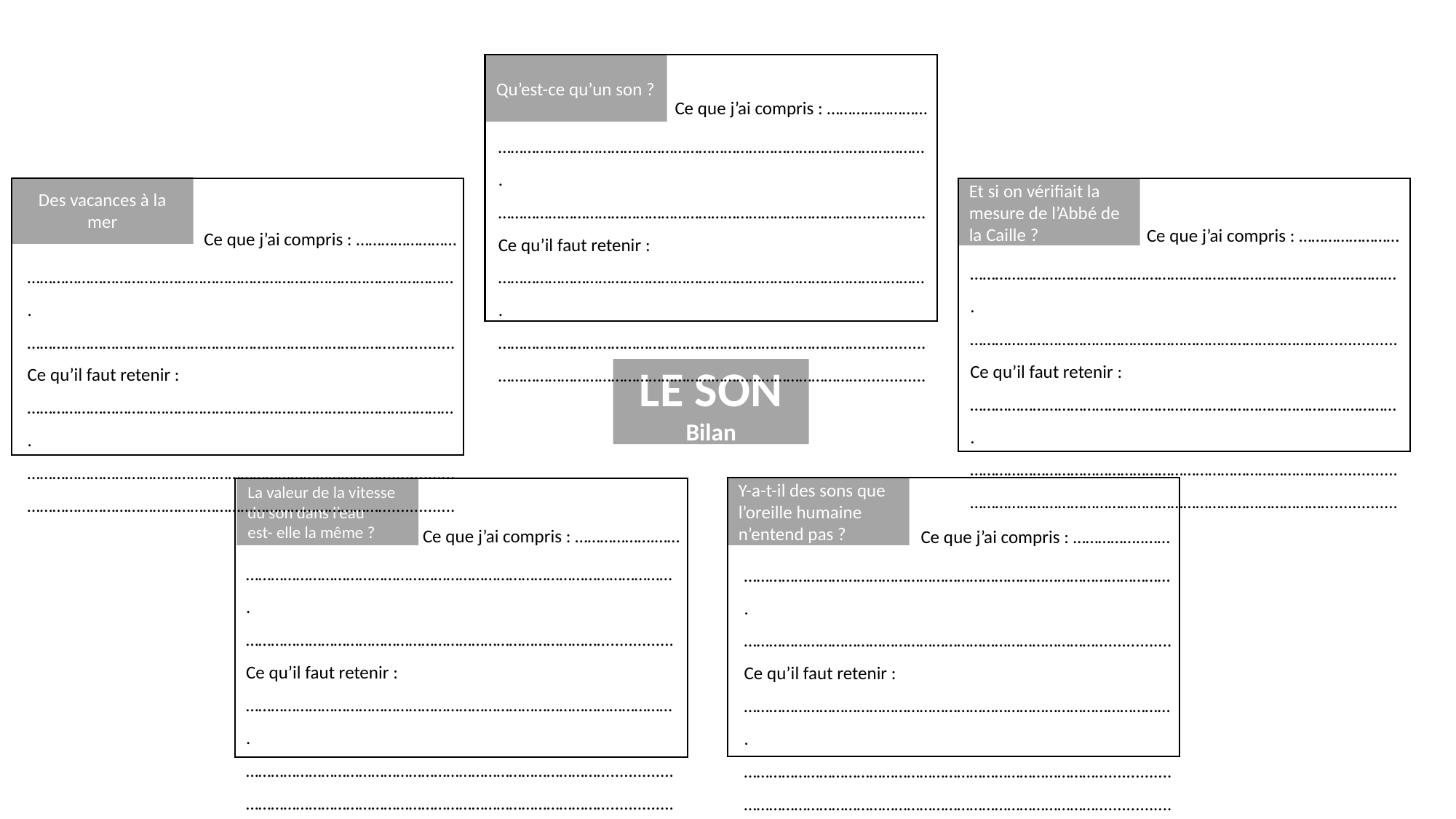

Qu’est-ce qu’un son ?
Ce que j’ai compris : ……………………
………………………………………………………………………………………….
……………………………………………………………………………..............
Ce qu’il faut retenir : ………………………………………………………………………………………….
……………………………………………………………………………..............
……………………………………………………………………………..............
Des vacances à la mer

Et si on vérifiait la mesure de l’Abbé de la Caille ?

Ce que j’ai compris : ……………………
………………………………………………………………………………………….
……………………………………………………………………………..............
Ce qu’il faut retenir : ………………………………………………………………………………………….
……………………………………………………………………………..............
……………………………………………………………………………..............
Ce que j’ai compris : ……………………
………………………………………………………………………………………….
……………………………………………………………………………..............
Ce qu’il faut retenir : ………………………………………………………………………………………….
……………………………………………………………………………..............
……………………………………………………………………………..............
LE SON
Bilan

La valeur de la vitesse du son dans l’eau est- elle la même ?
Y-a-t-il des sons que l’oreille humaine n’entend pas ?

Ce que j’ai compris : ……………….……
………………………………………………………………………………………….
……………………………………………………………………………..............
Ce qu’il faut retenir : ………………………………………………………………………………………….
……………………………………………………………………………..............
……………………………………………………………………………..............
Ce que j’ai compris : ……………..……
………………………………………………………………………………………….
……………………………………………………………………………..............
Ce qu’il faut retenir : ………………………………………………………………………………………….
……………………………………………………………………………..............
……………………………………………………………………………..............